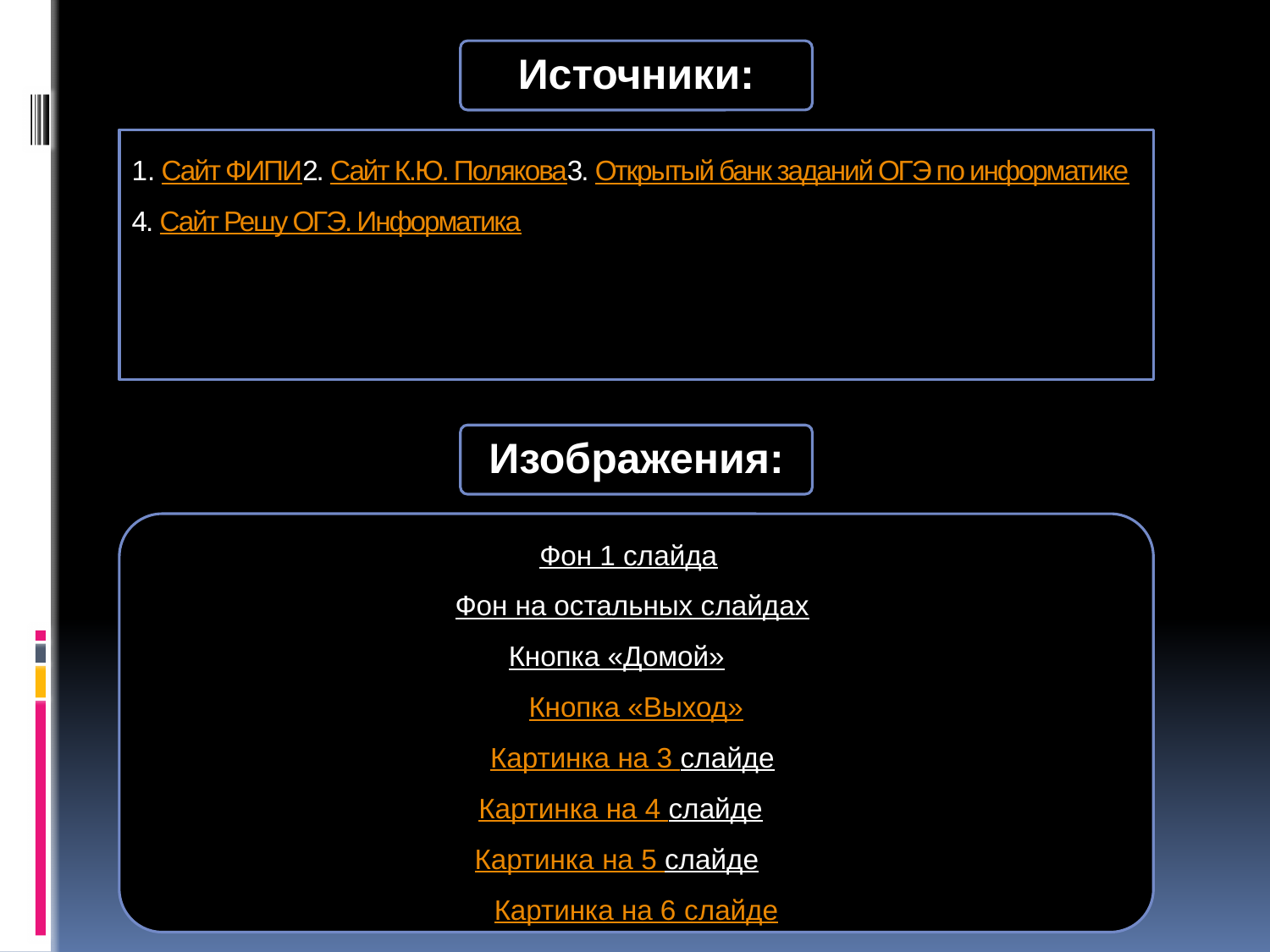

Источники:
# 1. Сайт ФИПИ 2. Сайт К.Ю. Полякова 3. Открытый банк заданий ОГЭ по информатике 4. Сайт Решу ОГЭ. Информатика
Изображения:
Фон 1 слайда
Фон на остальных слайдах
Кнопка «Домой»
Кнопка «Выход»
Картинка на 3 слайде
Картинка на 4 слайде
Картинка на 5 слайде
Картинка на 6 слайде